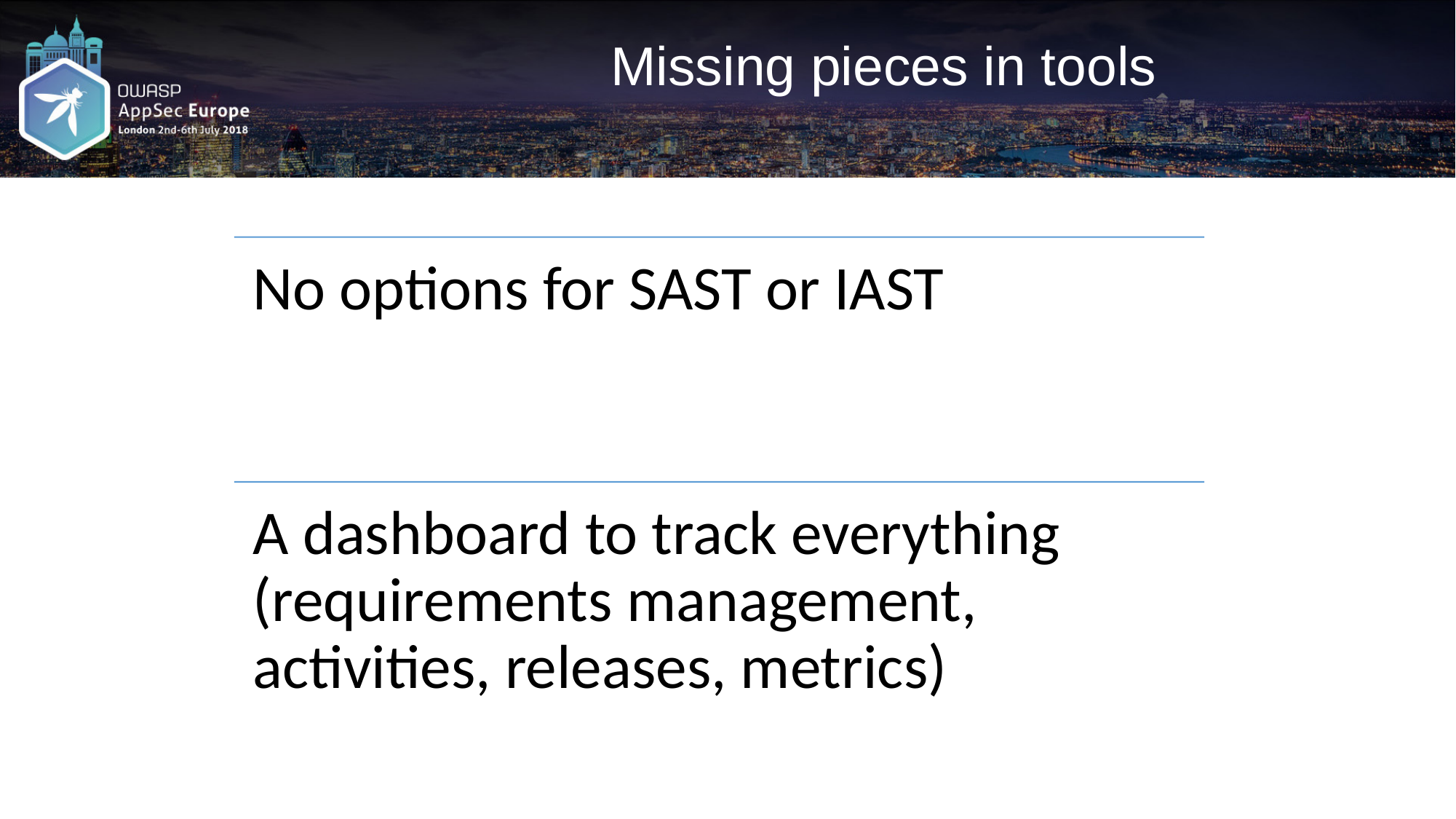

Missing pieces in tools
No options for SAST or IAST
A dashboard to track everything (requirements management, activities, releases, metrics)